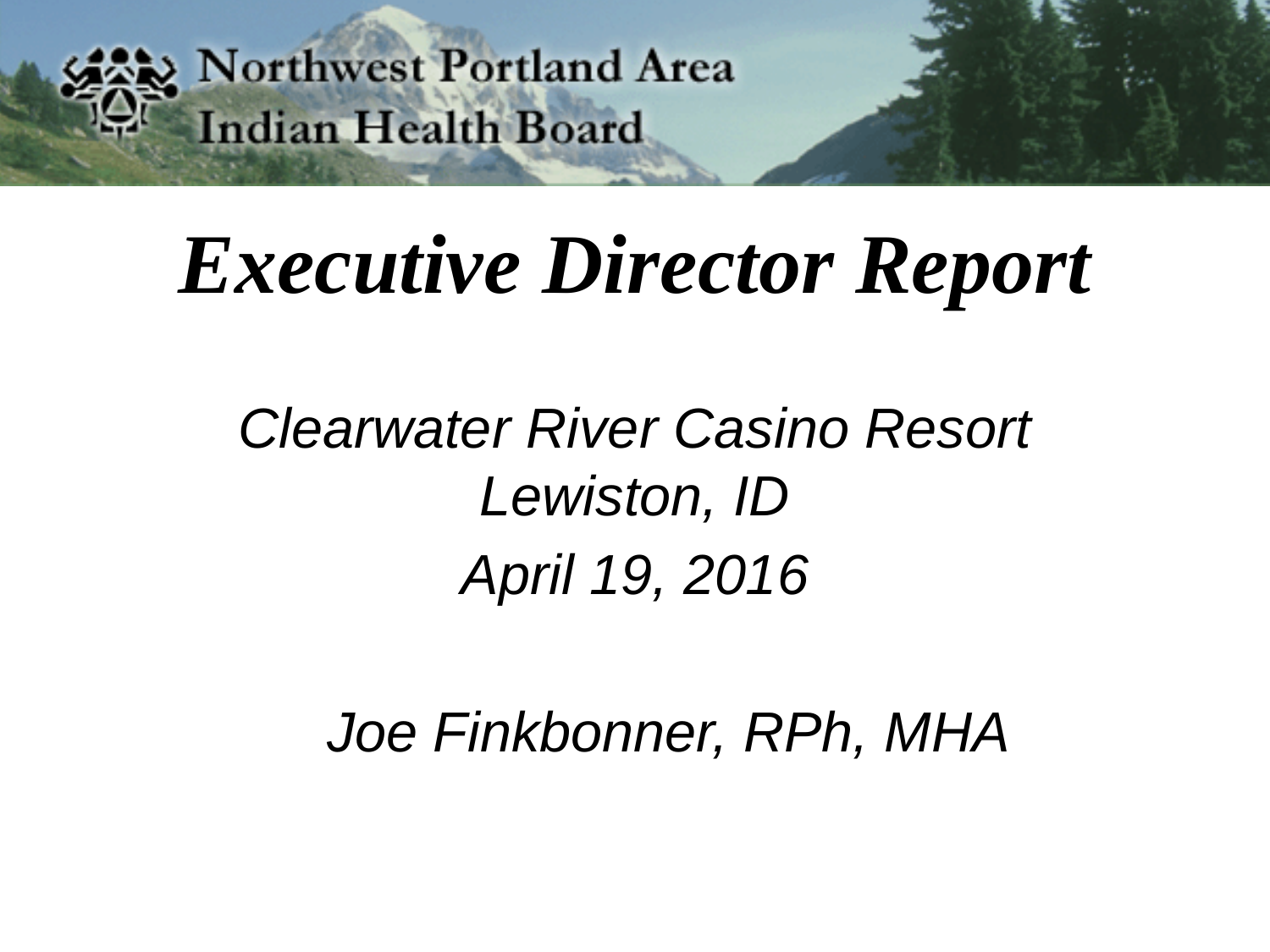

# Executive Director Report
Clearwater River Casino Resort
Lewiston, ID
April 19, 2016

                Joe Finkbonner, RPh, MHA